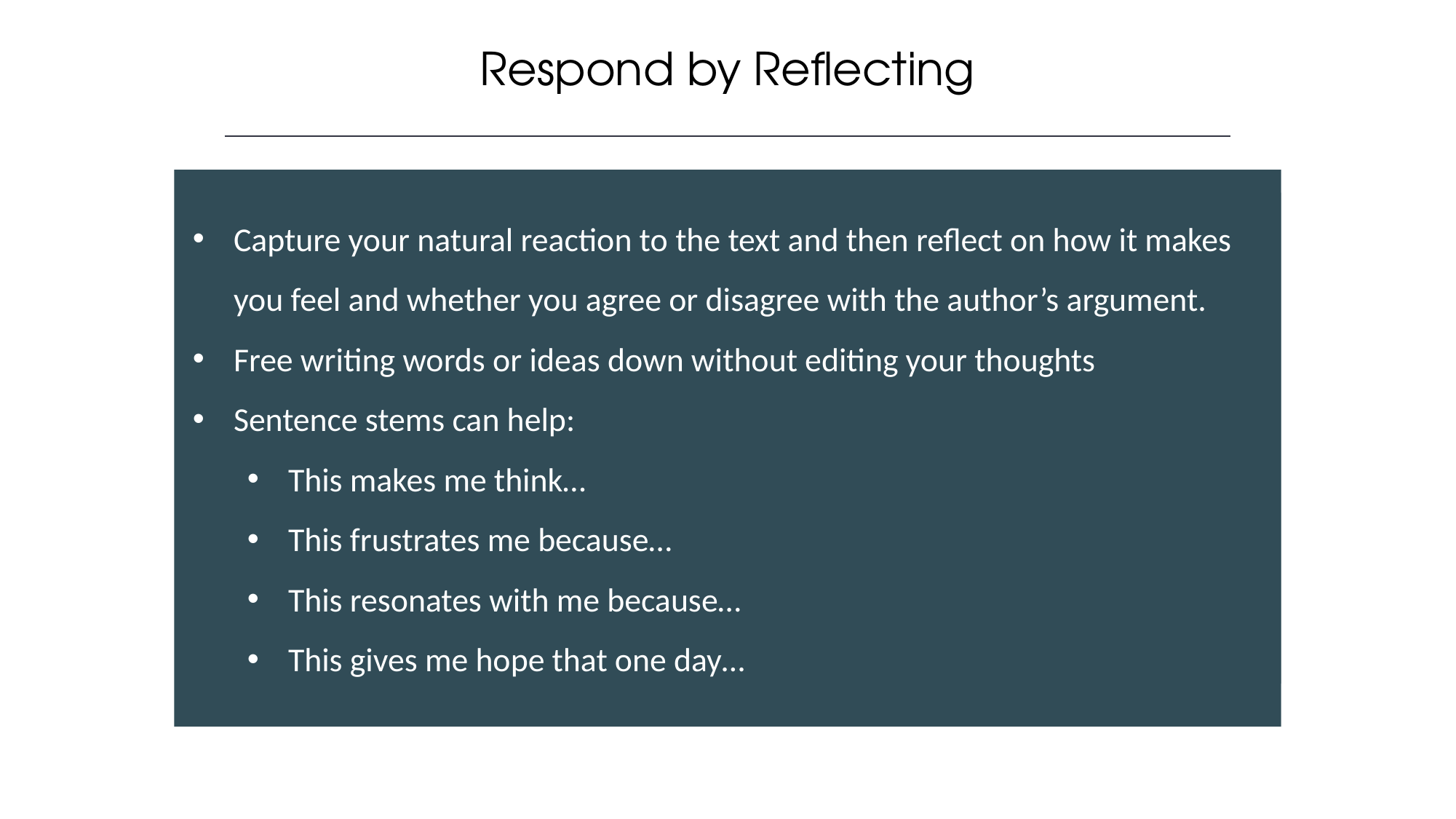

Respond by Reflecting
HAWKES LEARNING

Capture your natural reaction to the text and then reflect on how it makes you feel and whether you agree or disagree with the author’s argument.
Free writing words or ideas down without editing your thoughts
Sentence stems can help:
This makes me think…
This frustrates me because…
This resonates with me because…
This gives me hope that one day…